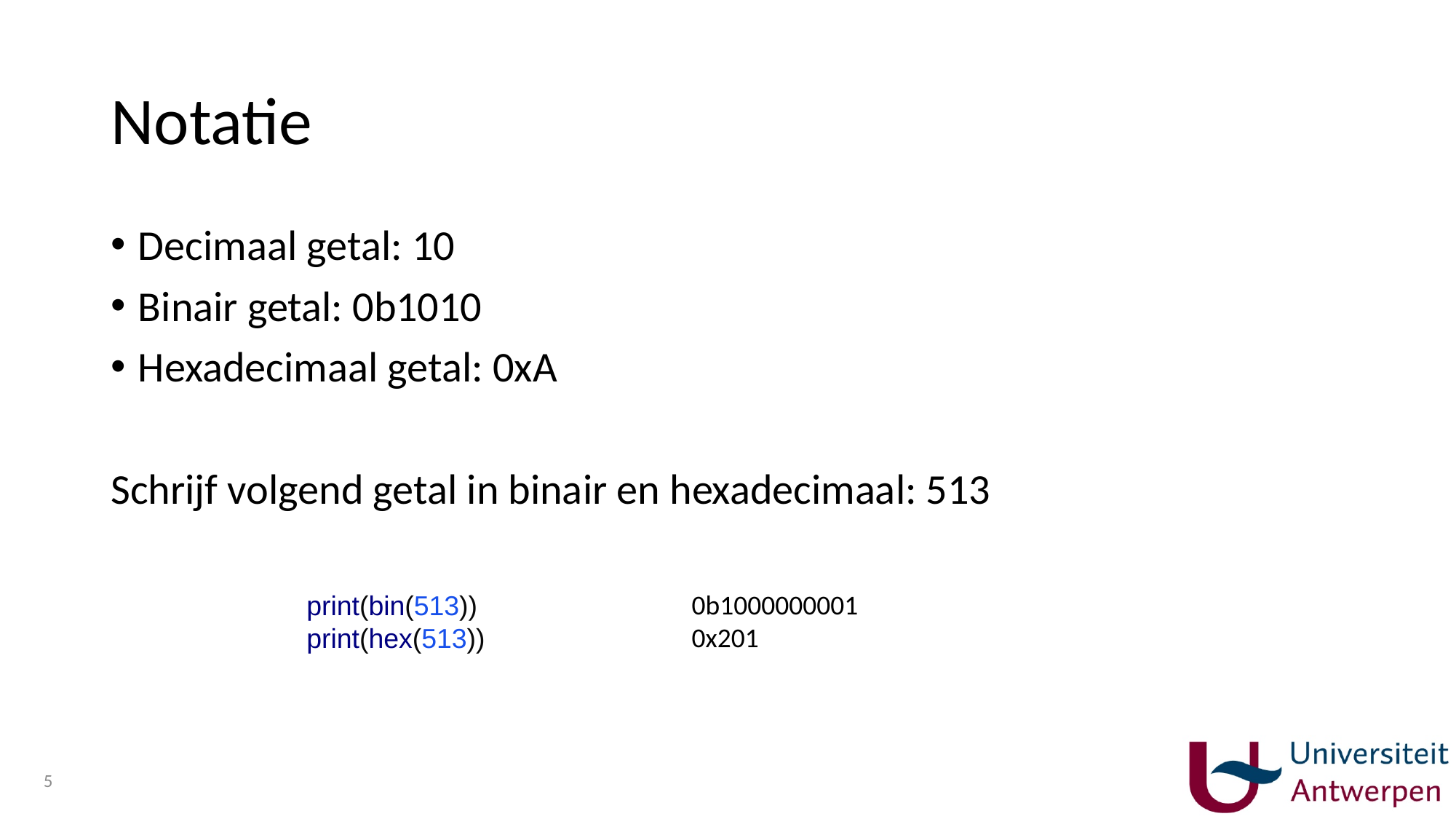

# Notatie
Decimaal getal: 10
Binair getal: 0b1010
Hexadecimaal getal: 0xA

Schrijf volgend getal in binair en hexadecimaal: 513
print(bin(513))
print(hex(513))
0b1000000001
0x201
5